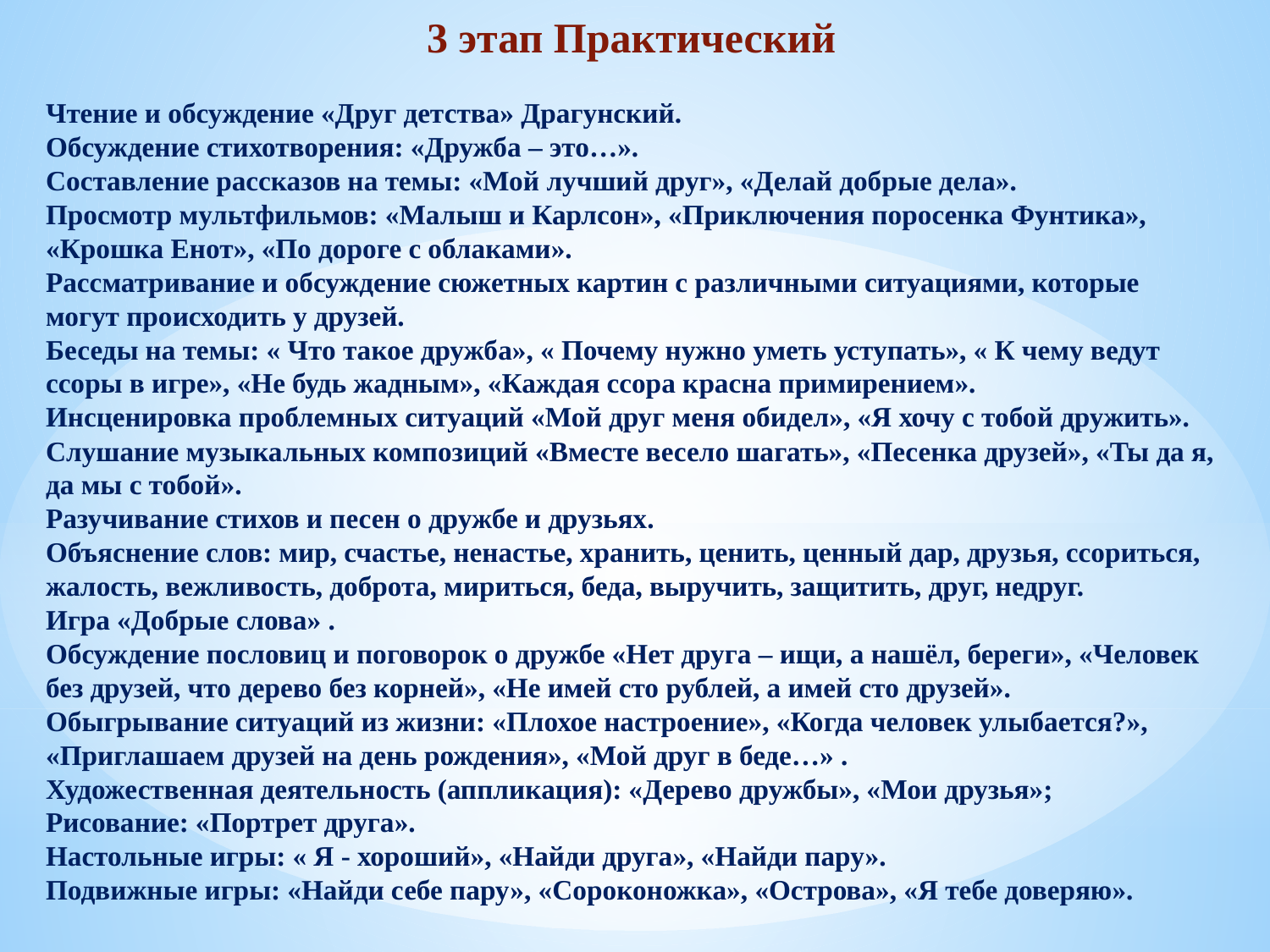

3 этап Практический

Чтение и обсуждение «Друг детства» Драгунский.
Обсуждение стихотворения: «Дружба – это…».
Составление рассказов на темы: «Мой лучший друг», «Делай добрые дела».
Просмотр мультфильмов: «Малыш и Карлсон», «Приключения поросенка Фунтика», «Крошка Енот», «По дороге с облаками».
Рассматривание и обсуждение сюжетных картин с различными ситуациями, которые могут происходить у друзей.
Беседы на темы: « Что такое дружба», « Почему нужно уметь уступать», « К чему ведут ссоры в игре», «Не будь жадным», «Каждая ссора красна примирением».
Инсценировка проблемных ситуаций «Мой друг меня обидел», «Я хочу с тобой дружить».
Слушание музыкальных композиций «Вместе весело шагать», «Песенка друзей», «Ты да я, да мы с тобой».
Разучивание стихов и песен о дружбе и друзьях.
Объяснение слов: мир, счастье, ненастье, хранить, ценить, ценный дар, друзья, ссориться, жалость, вежливость, доброта, мириться, беда, выручить, защитить, друг, недруг.
Игра «Добрые слова» .
Обсуждение пословиц и поговорок о дружбе «Нет друга – ищи, а нашёл, береги», «Человек без друзей, что дерево без корней», «Не имей сто рублей, а имей сто друзей».
Обыгрывание ситуаций из жизни: «Плохое настроение», «Когда человек улыбается?», «Приглашаем друзей на день рождения», «Мой друг в беде…» .
Художественная деятельность (аппликация): «Дерево дружбы», «Мои друзья»;
Рисование: «Портрет друга».
Настольные игры: « Я - хороший», «Найди друга», «Найди пару».
Подвижные игры: «Найди себе пару», «Сороконожка», «Острова», «Я тебе доверяю».